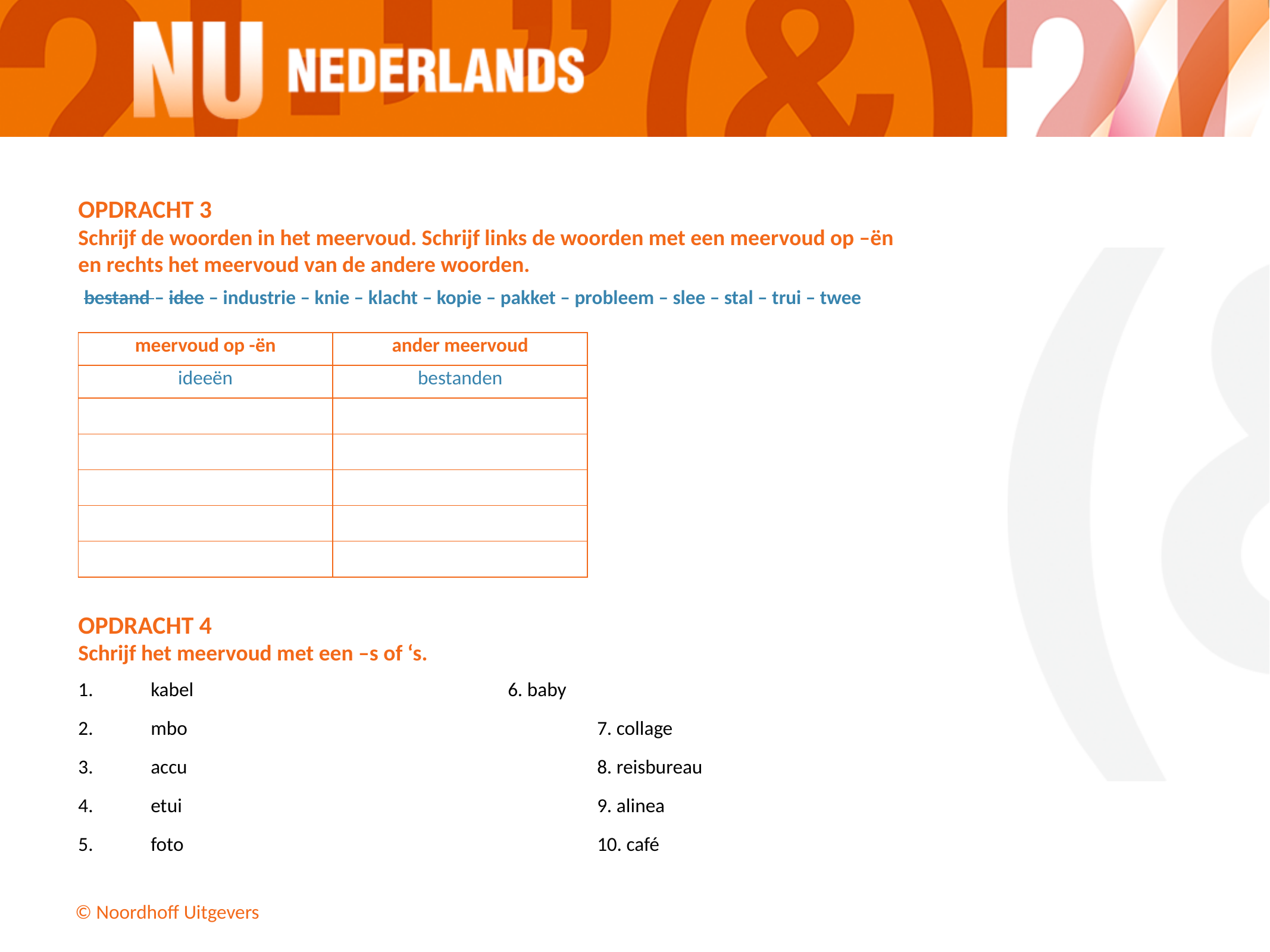

OPDRACHT 3
Schrijf de woorden in het meervoud. Schrijf links de woorden met een meervoud op –ën
en rechts het meervoud van de andere woorden.
bestand – idee – industrie – knie – klacht – kopie – pakket – probleem – slee – stal – trui – twee
| meervoud op -ën | ander meervoud |
| --- | --- |
| ideeën | bestanden |
|  |  |
|  |  |
|  |  |
|  |  |
|  |  |
OPDRACHT 4
Schrijf het meervoud met een –s of ‘s.
kabel				6. baby
mbo					7. collage
accu					8. reisbureau
etui					9. alinea
foto					10. café